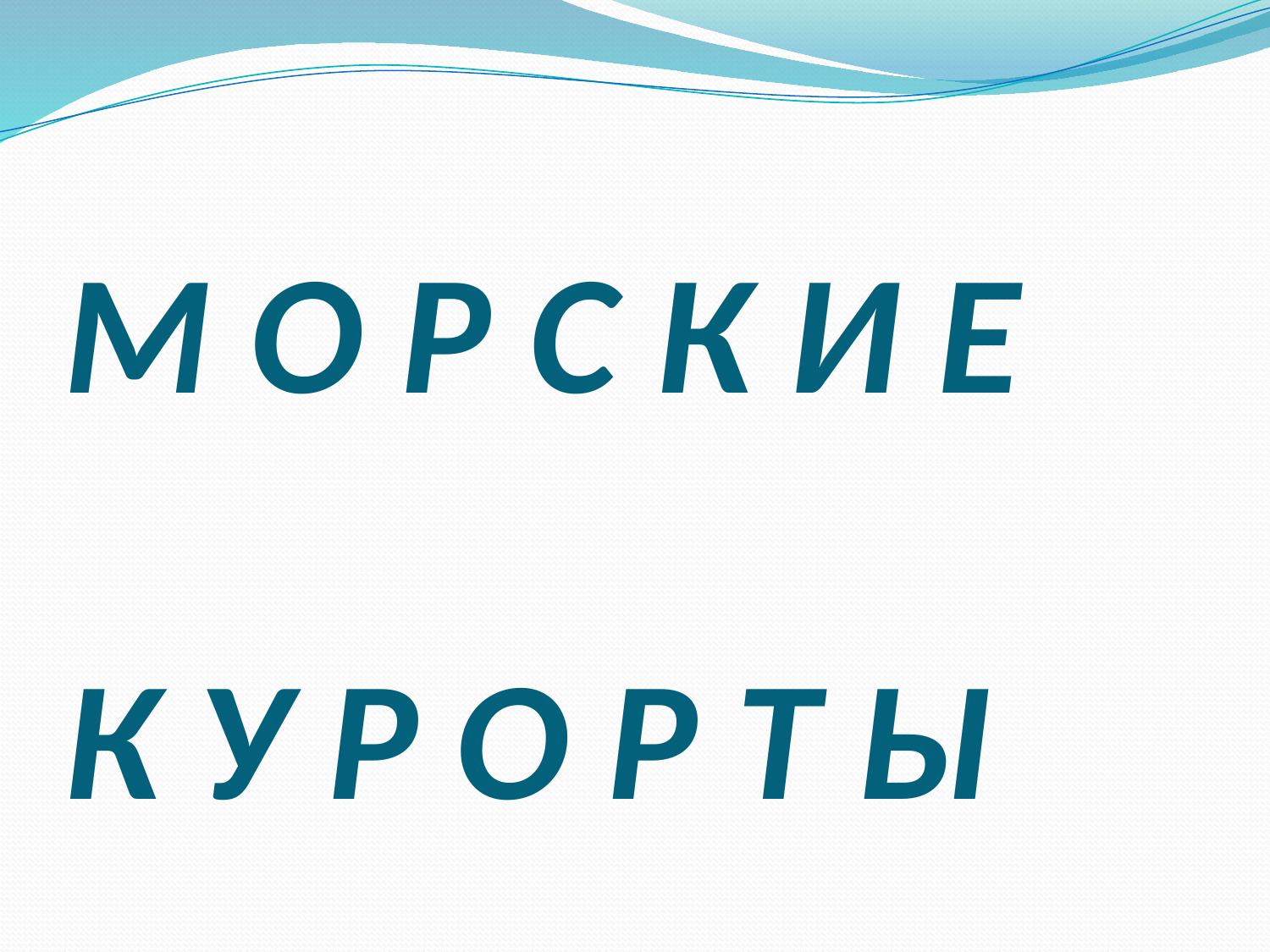

# М О Р С К И Е К У Р О Р Т Ы